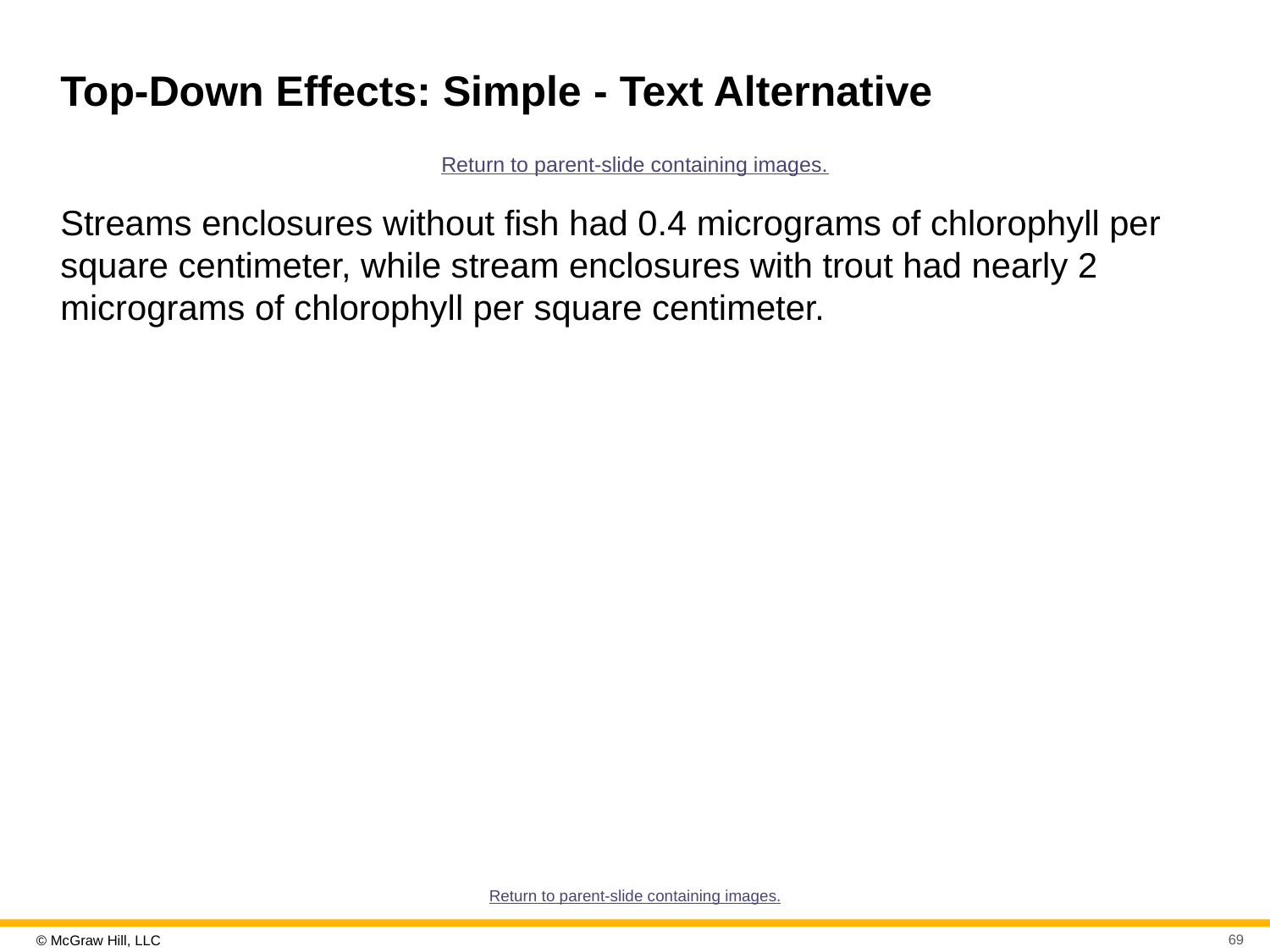

# Top-Down Effects: Simple - Text Alternative
Return to parent-slide containing images.
Streams enclosures without fish had 0.4 micrograms of chlorophyll per square centimeter, while stream enclosures with trout had nearly 2 micrograms of chlorophyll per square centimeter.
Return to parent-slide containing images.
69